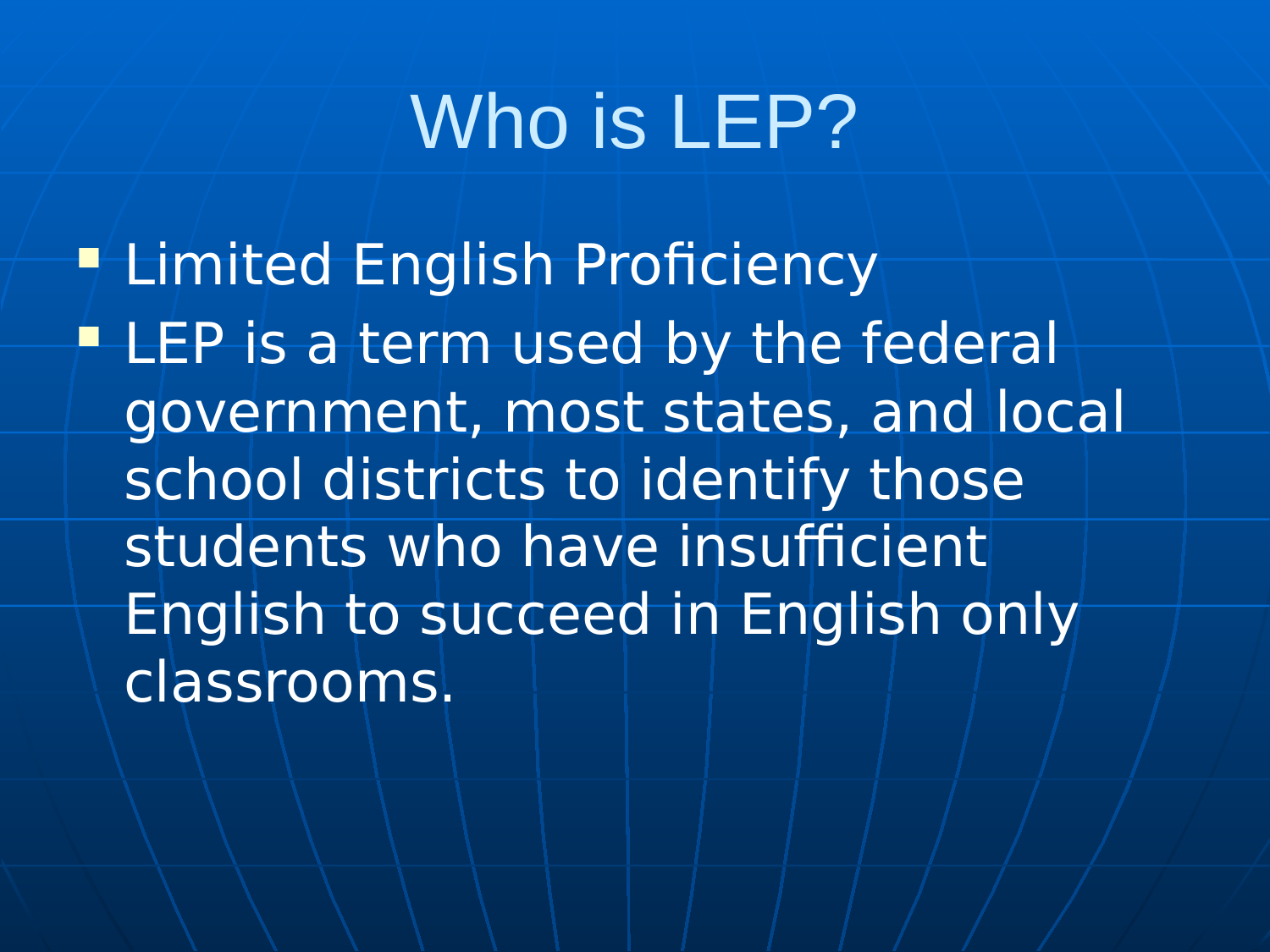

# Who is LEP?
Limited English Proficiency
LEP is a term used by the federal government, most states, and local school districts to identify those students who have insufficient English to succeed in English only classrooms.